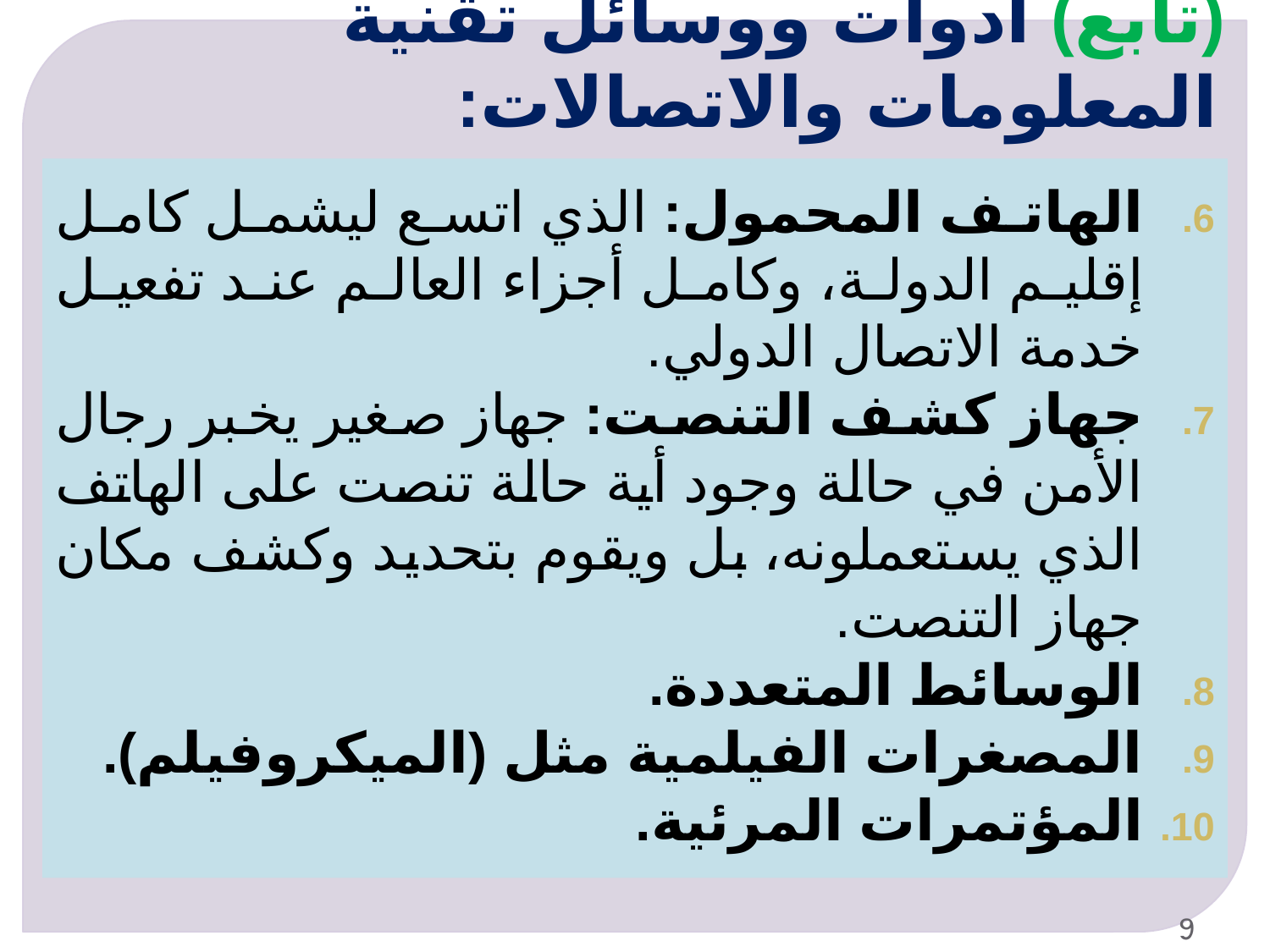

# (تابع) أدوات ووسائل تقنية المعلومات والاتصالات:

الهاتف المحمول: الذي اتسع ليشمل كامل إقليم الدولة، وكامل أجزاء العالم عند تفعيل خدمة الاتصال الدولي.
جهاز كشف التنصت: جهاز صغير يخبر رجال الأمن في حالة وجود أية حالة تنصت على الهاتف الذي يستعملونه، بل ويقوم بتحديد وكشف مكان جهاز التنصت.
الوسائط المتعددة.
المصغرات الفيلمية مثل (الميكروفيلم).
المؤتمرات المرئية.
9